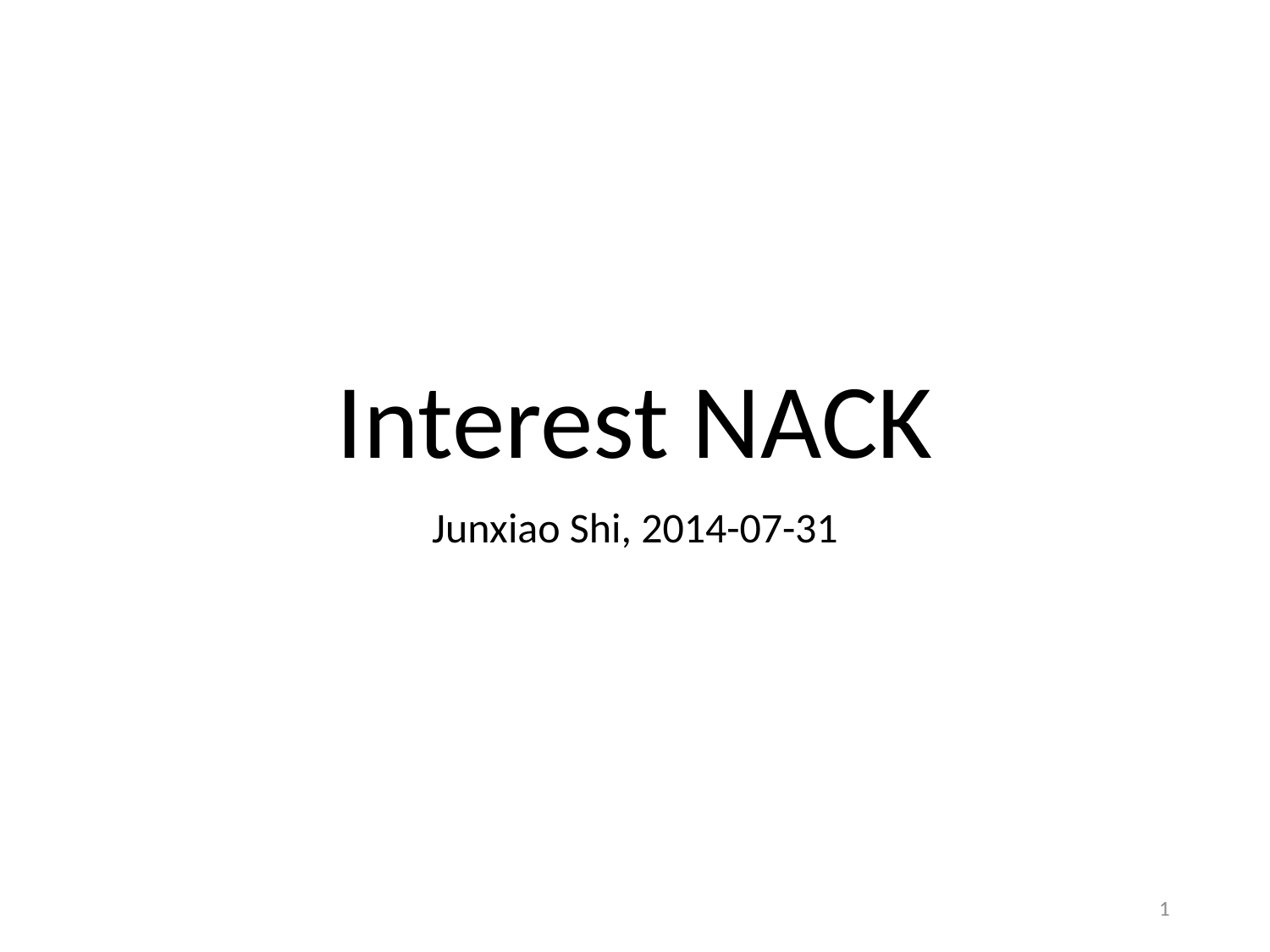

# Interest NACK
Junxiao Shi, 2014-07-31
1